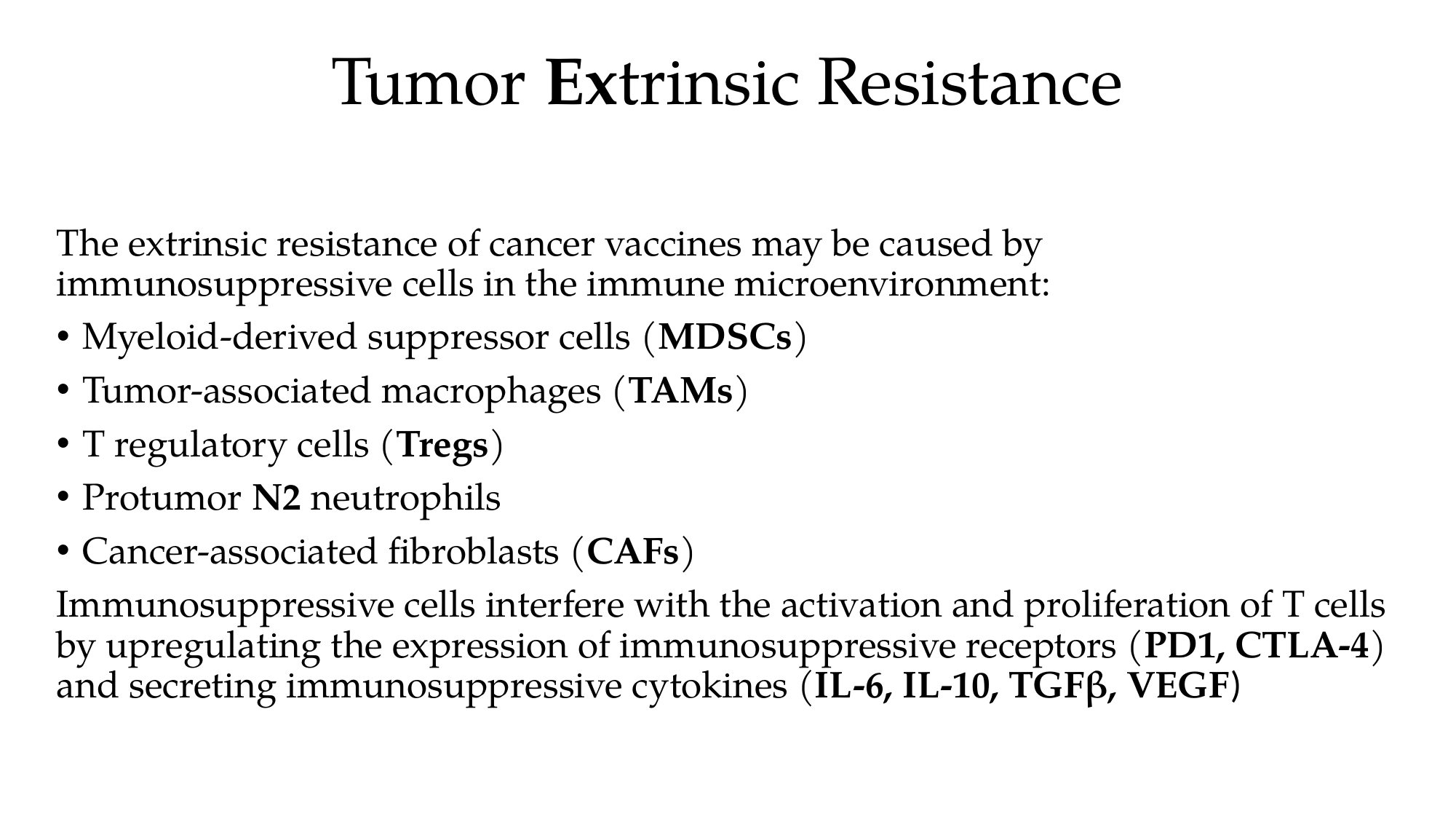

# Tumor Extrinsic Resistance
The extrinsic resistance of cancer vaccines may be caused by immunosuppressive cells in the immune microenvironment:
Myeloid-derived suppressor cells (MDSCs)
Tumor-associated macrophages (TAMs)
T regulatory cells (Tregs)
Protumor N2 neutrophils
Cancer-associated fibroblasts (CAFs)
Immunosuppressive cells interfere with the activation and proliferation of T cells by upregulating the expression of immunosuppressive receptors (PD1, CTLA-4) and secreting immunosuppressive cytokines (IL-6, IL-10, TGFβ, VEGF)